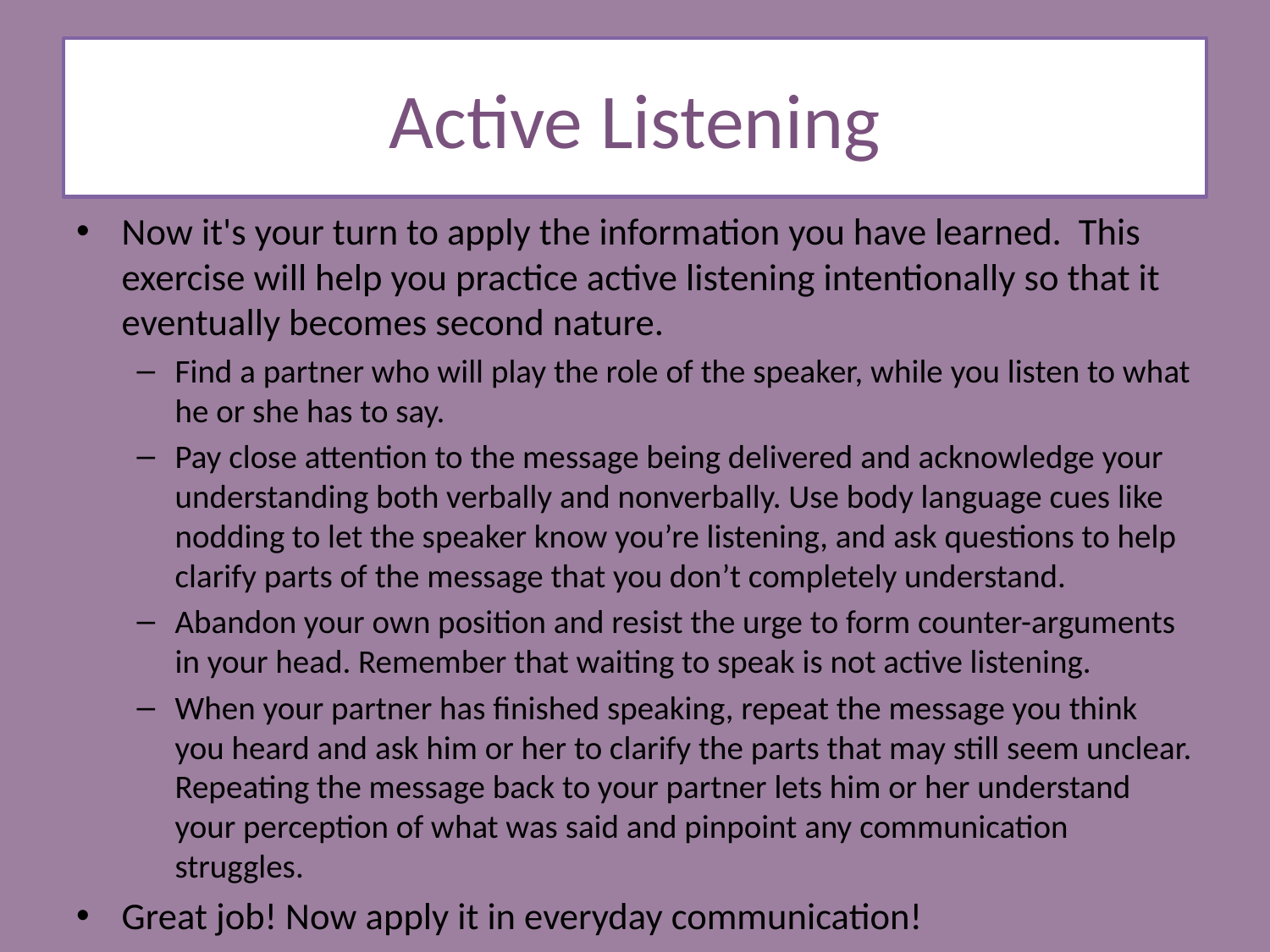

# Active Listening
Now it's your turn to apply the information you have learned.  This exercise will help you practice active listening intentionally so that it eventually becomes second nature.
Find a partner who will play the role of the speaker, while you listen to what he or she has to say.
Pay close attention to the message being delivered and acknowledge your understanding both verbally and nonverbally. Use body language cues like nodding to let the speaker know you’re listening, and ask questions to help clarify parts of the message that you don’t completely understand.
Abandon your own position and resist the urge to form counter-arguments in your head. Remember that waiting to speak is not active listening.
When your partner has finished speaking, repeat the message you think you heard and ask him or her to clarify the parts that may still seem unclear. Repeating the message back to your partner lets him or her understand your perception of what was said and pinpoint any communication struggles.
Great job! Now apply it in everyday communication!